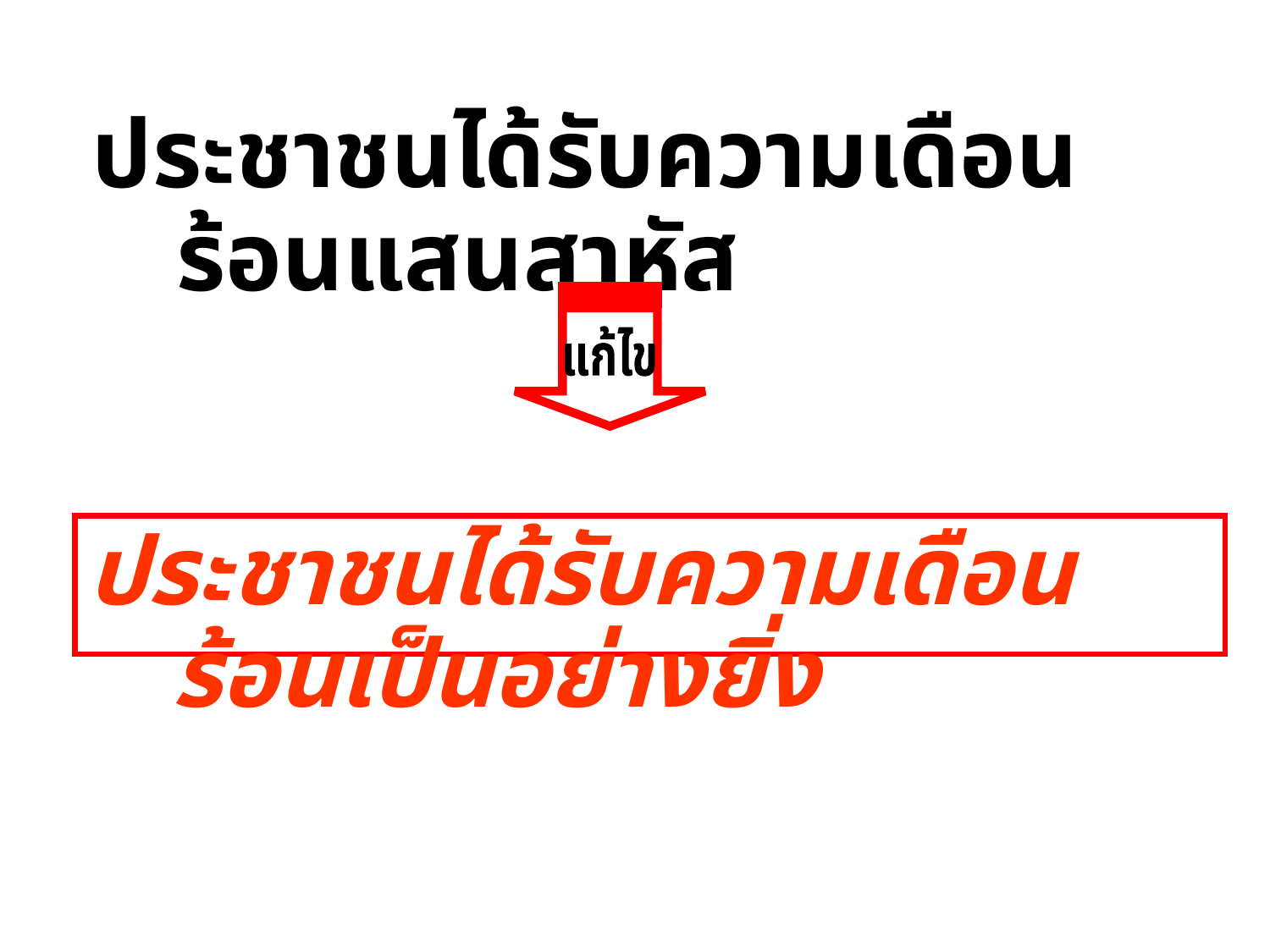

ประชาชนได้รับความเดือนร้อนแสนสาหัส

แก้ไข
ประชาชนได้รับความเดือนร้อนเป็นอย่างยิ่ง